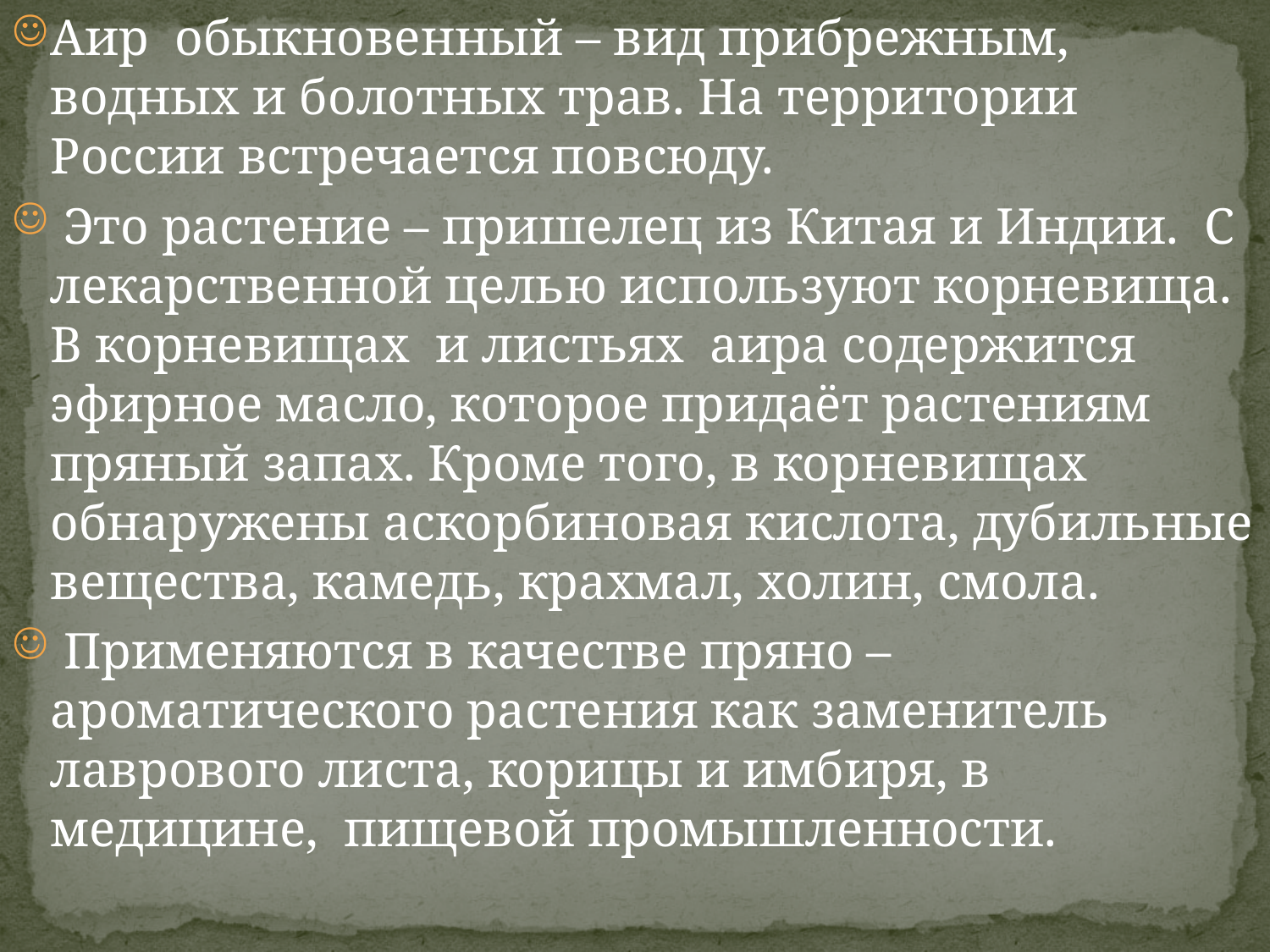

Аир  обыкновенный – вид прибрежным, водных и болотных трав. На территории России встречается повсюду.
 Это растение – пришелец из Китая и Индии.  С лекарственной целью используют корневища. В корневищах  и листьях  аира содержится эфирное масло, которое придаёт растениям пряный запах. Кроме того, в корневищах обнаружены аскорбиновая кислота, дубильные вещества, камедь, крахмал, холин, смола.
 Применяются в качестве пряно – ароматического растения как заменитель лаврового листа, корицы и имбиря, в медицине,  пищевой промышленности.